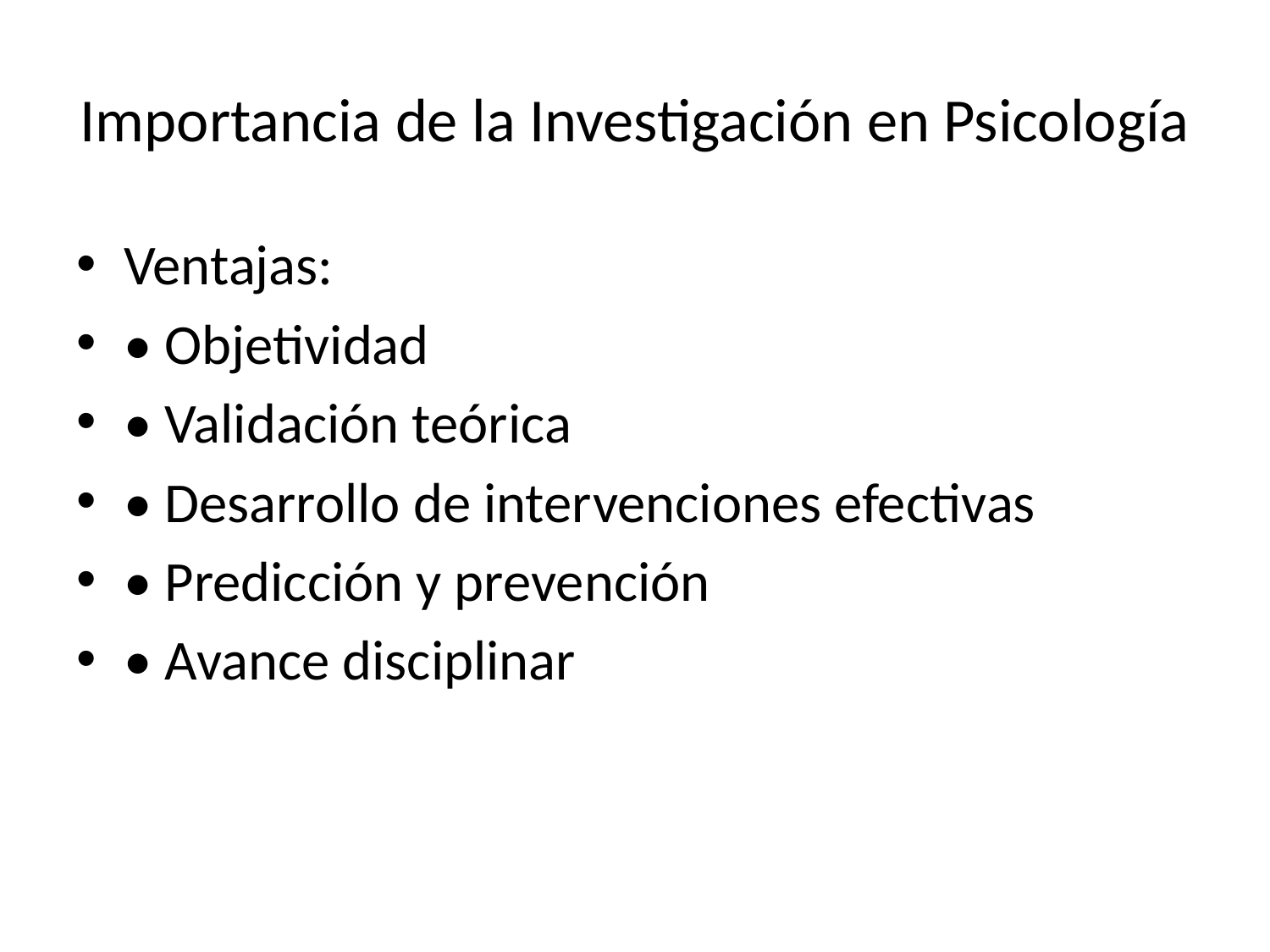

# Importancia de la Investigación en Psicología
Ventajas:
• Objetividad
• Validación teórica
• Desarrollo de intervenciones efectivas
• Predicción y prevención
• Avance disciplinar